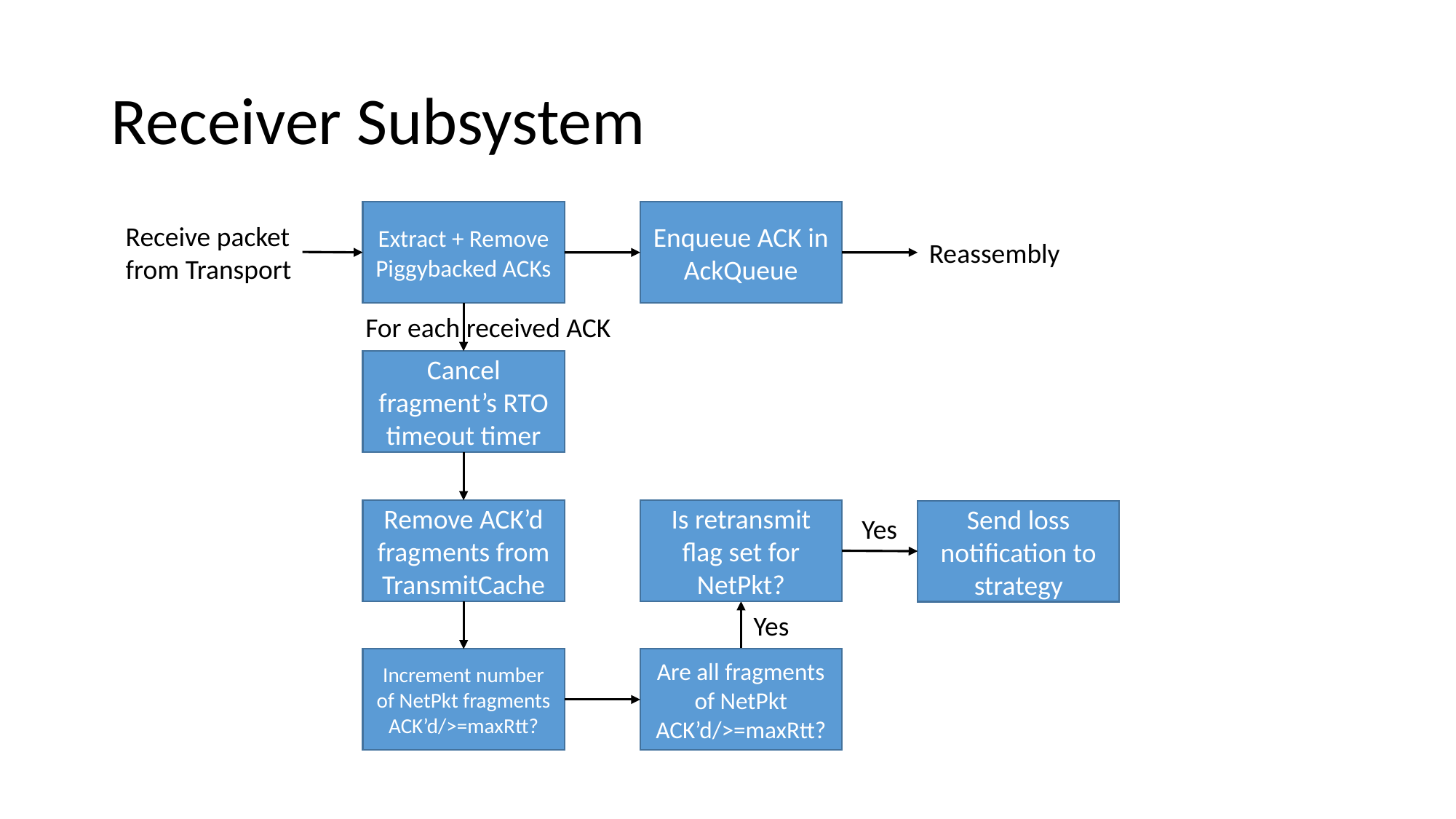

# Receiver Subsystem
Enqueue ACK in AckQueue
Extract + Remove Piggybacked ACKs
Receive packet
from Transport
Reassembly
For each received ACK
Cancel fragment’s RTO timeout timer
Remove ACK’d fragments from TransmitCache
Is retransmit flag set for NetPkt?
Send loss notification to strategy
Yes
Yes
Increment number of NetPkt fragments ACK’d/>=maxRtt?
Are all fragments of NetPkt ACK’d/>=maxRtt?